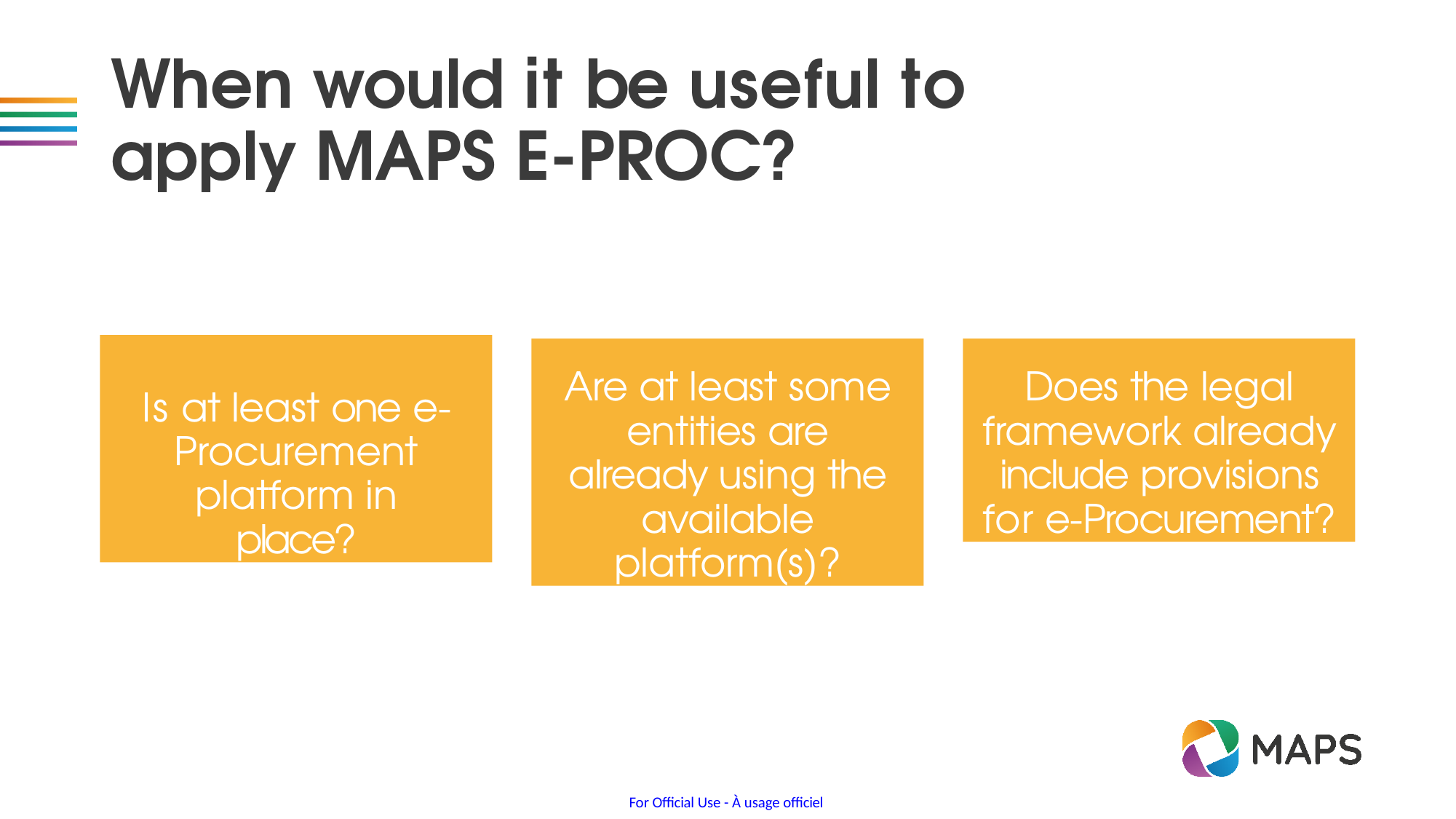

# When would it be useful to apply MAPS E-PROC?

Is at least one e- Procurement platform in place?
Are at least some entities are already using the available platform(s)?
Does the legal framework already include provisions for e-Procurement?
For Official Use - À usage officiel